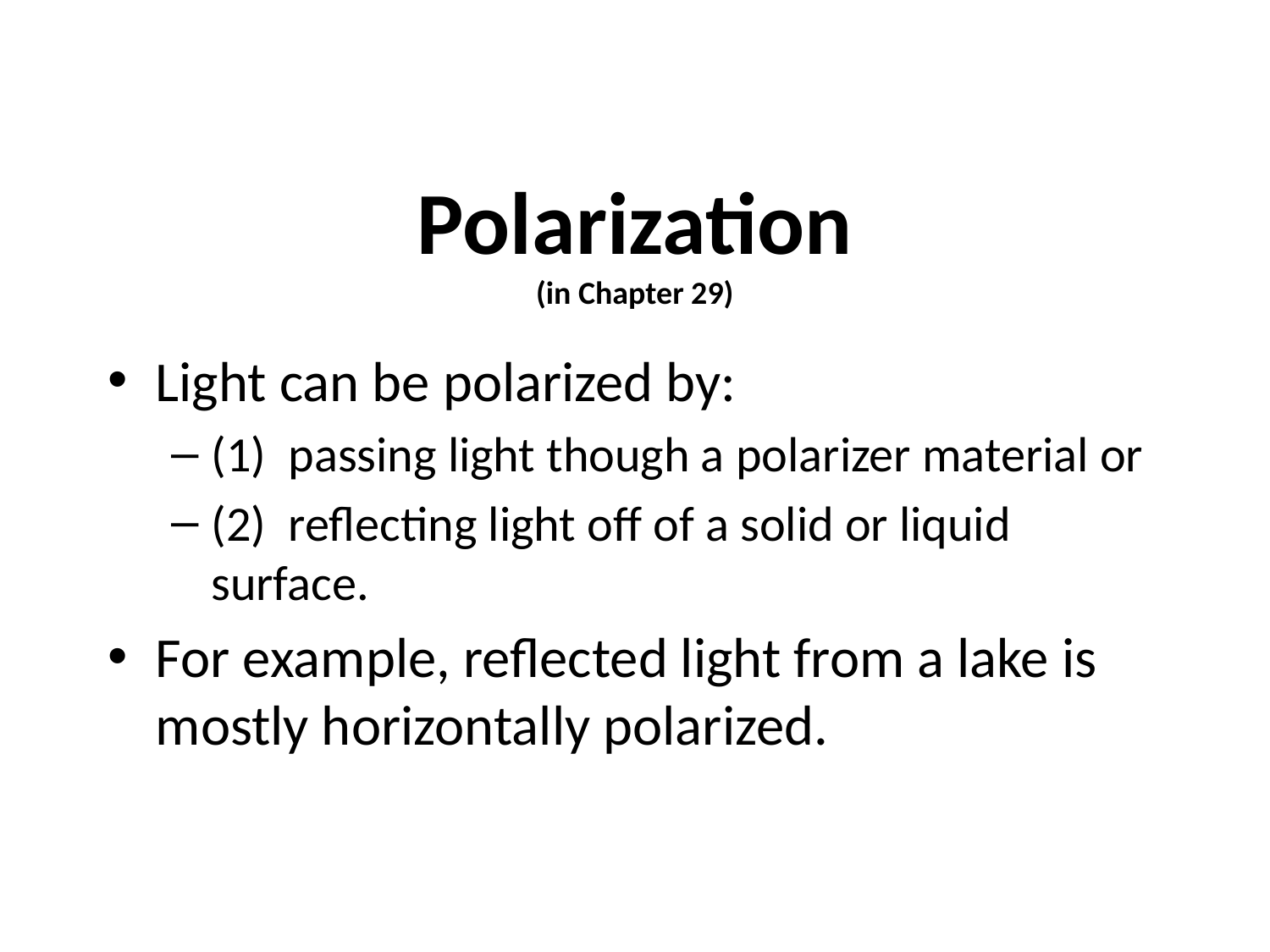

# Polarization (in Chapter 29)
Light can be polarized by:
(1)  passing light though a polarizer material or
(2)  reflecting light off of a solid or liquid surface.
For example, reflected light from a lake is mostly horizontally polarized.